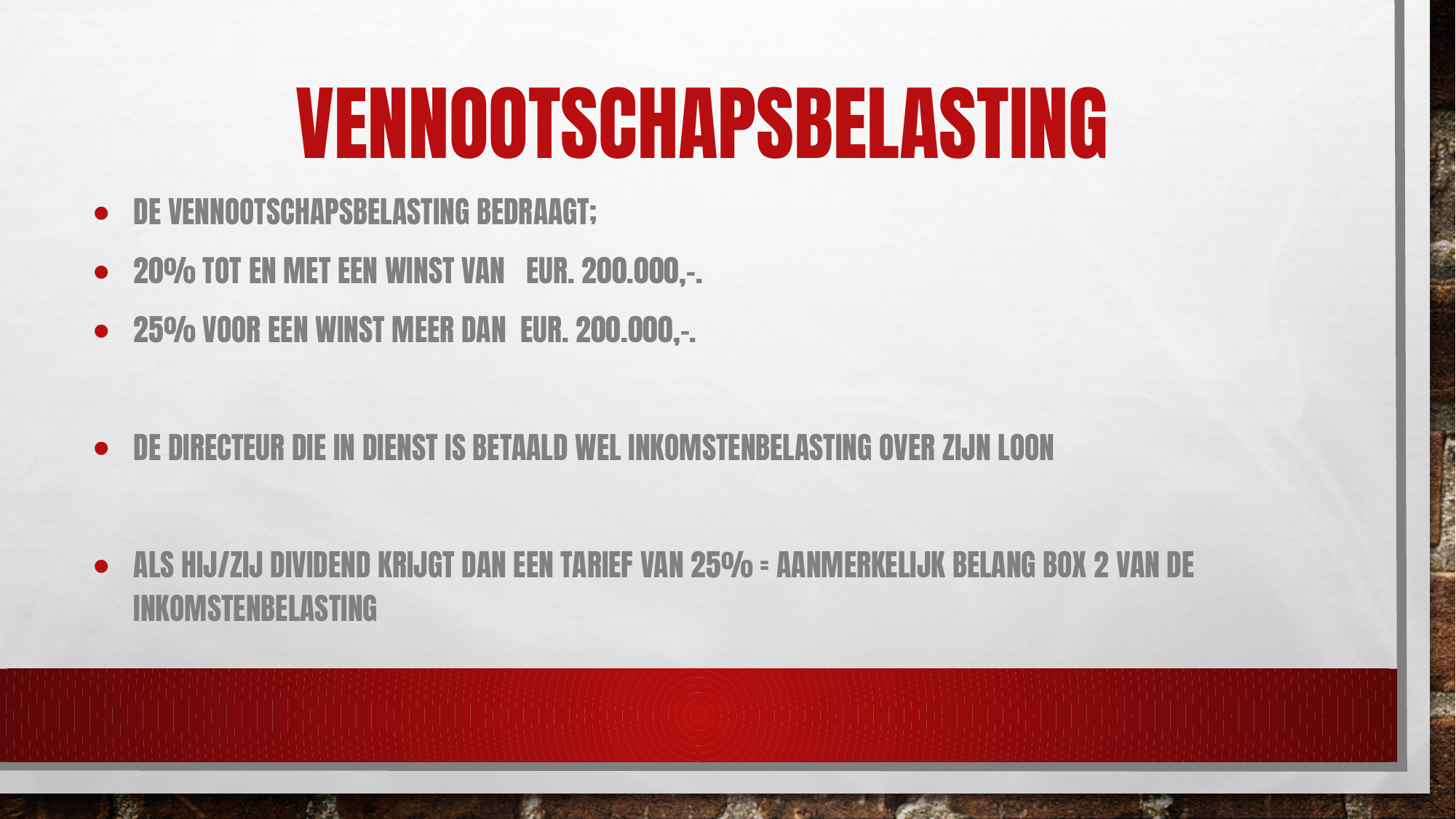

# vennootschapsbelasting
De vennootschapsbelasting bedraagt;
20% tot en met een winst van   eur. 200.000,-.
25% voor een winst meer dan  eur. 200.000,-.

De directeur die in dienst is betaald wel inkomstenbelasting over zijn loon

Als hij/zij dividend krijgt dan een tarief van 25% = aanmerkelijk belang box 2 van de inkomstenbelasting